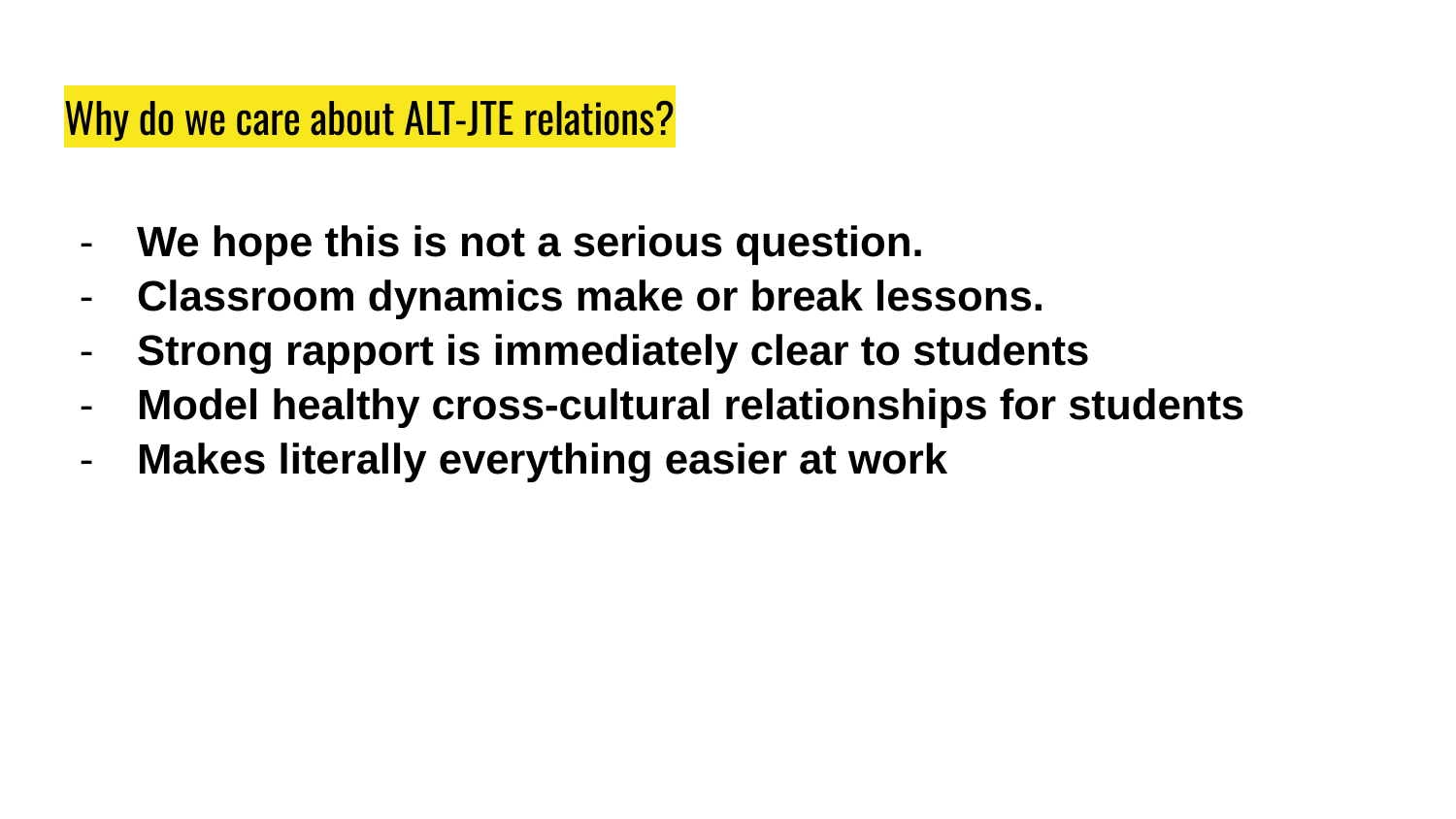

# Why do we care about ALT-JTE relations?
We hope this is not a serious question.
Classroom dynamics make or break lessons.
Strong rapport is immediately clear to students
Model healthy cross-cultural relationships for students
Makes literally everything easier at work